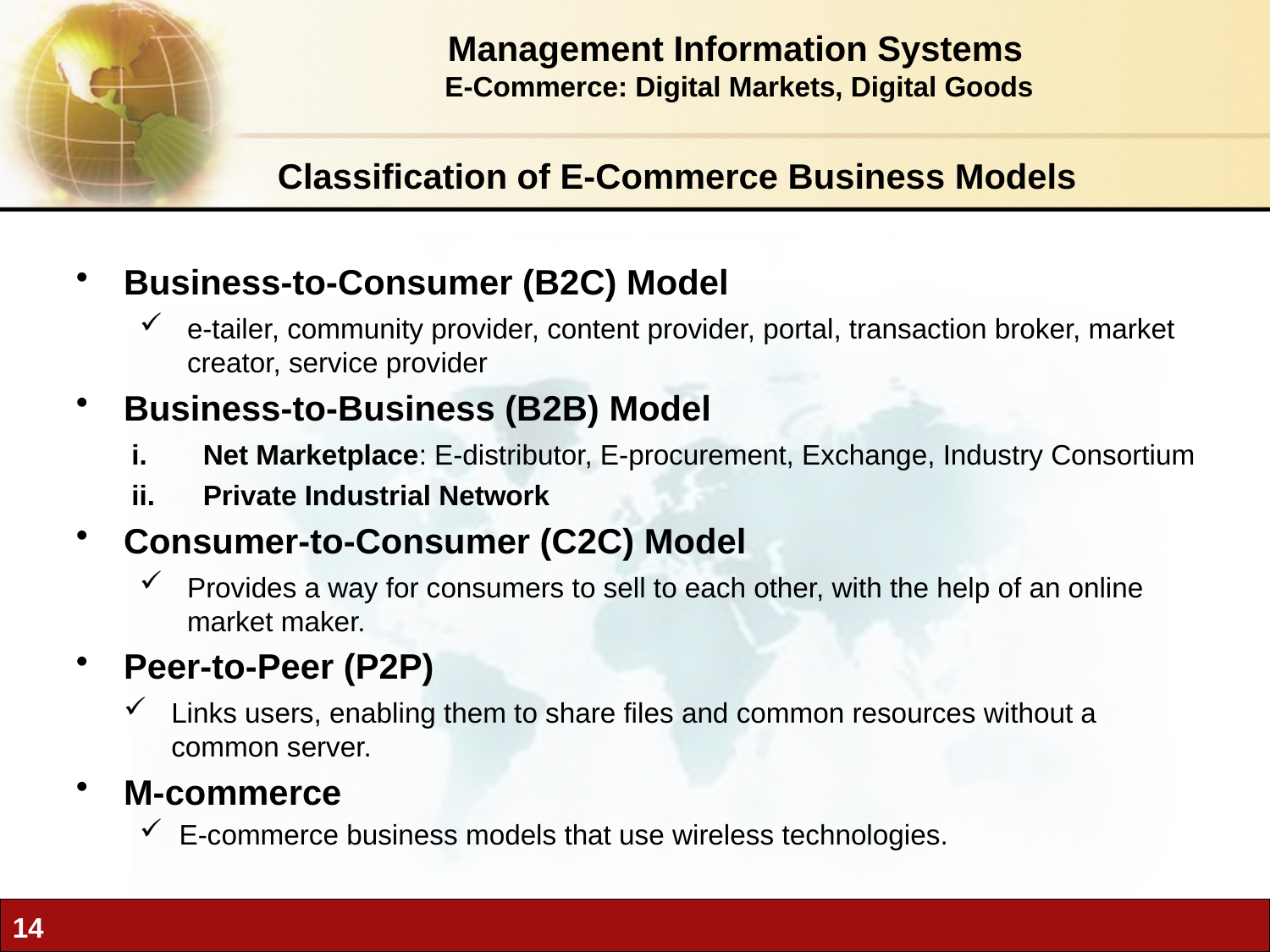

Management Information Systems
 E-Commerce: Digital Markets, Digital Goods
Classification of E-Commerce Business Models
Business-to-Consumer (B2C) Model
e-tailer, community provider, content provider, portal, transaction broker, market creator, service provider
Business-to-Business (B2B) Model
Net Marketplace: E-distributor, E-procurement, Exchange, Industry Consortium
Private Industrial Network
Consumer-to-Consumer (C2C) Model
Provides a way for consumers to sell to each other, with the help of an online market maker.
Peer-to-Peer (P2P)
Links users, enabling them to share files and common resources without a common server.
M-commerce
E-commerce business models that use wireless technologies.